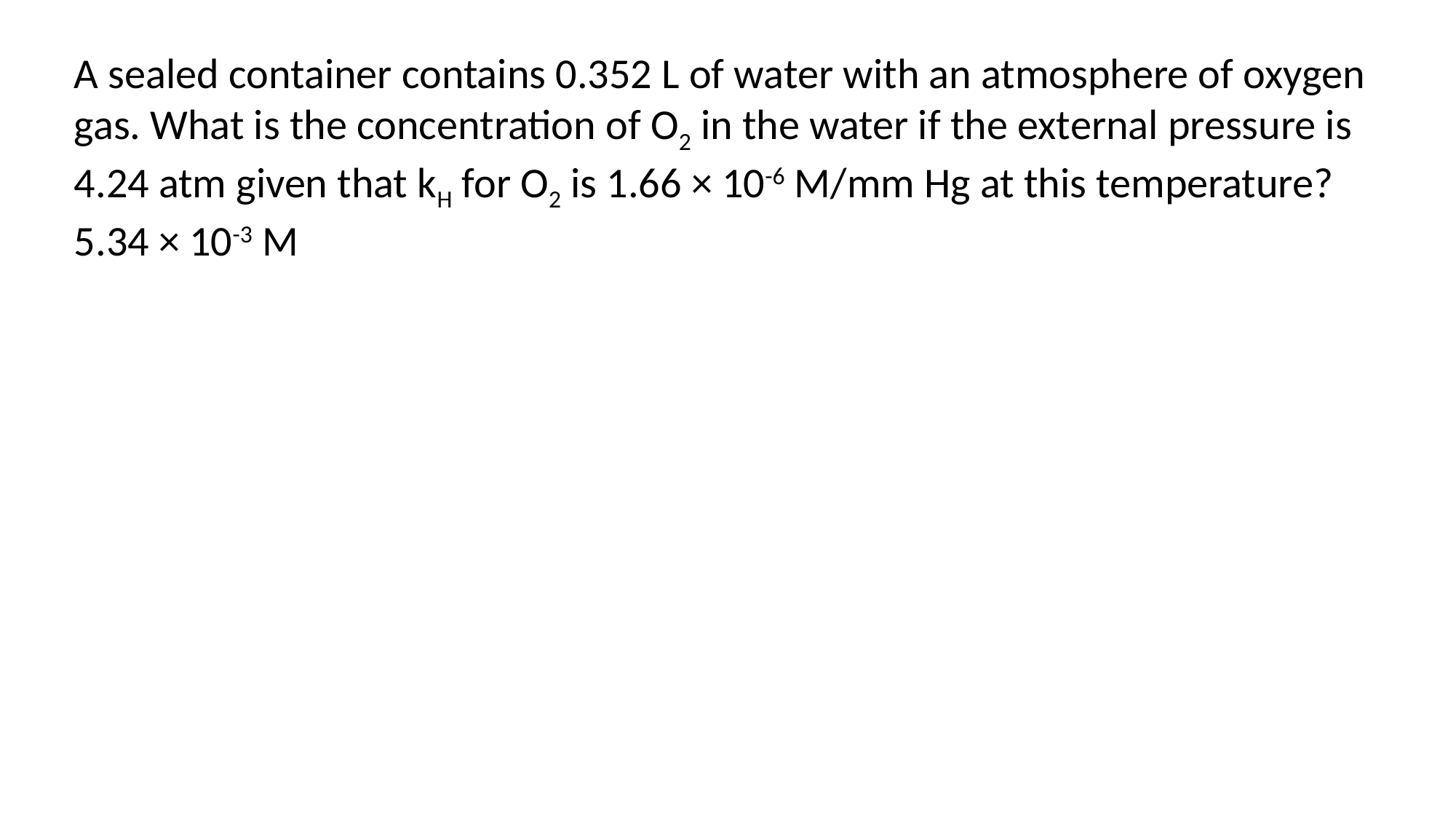

A sealed container contains 0.352 L of water with an atmosphere of oxygen gas. What is the concentration of O2 in the water if the external pressure is 4.24 atm given that kH for O2 is 1.66 × 10-6 M/mm Hg at this temperature?
5.34 × 10-3 M